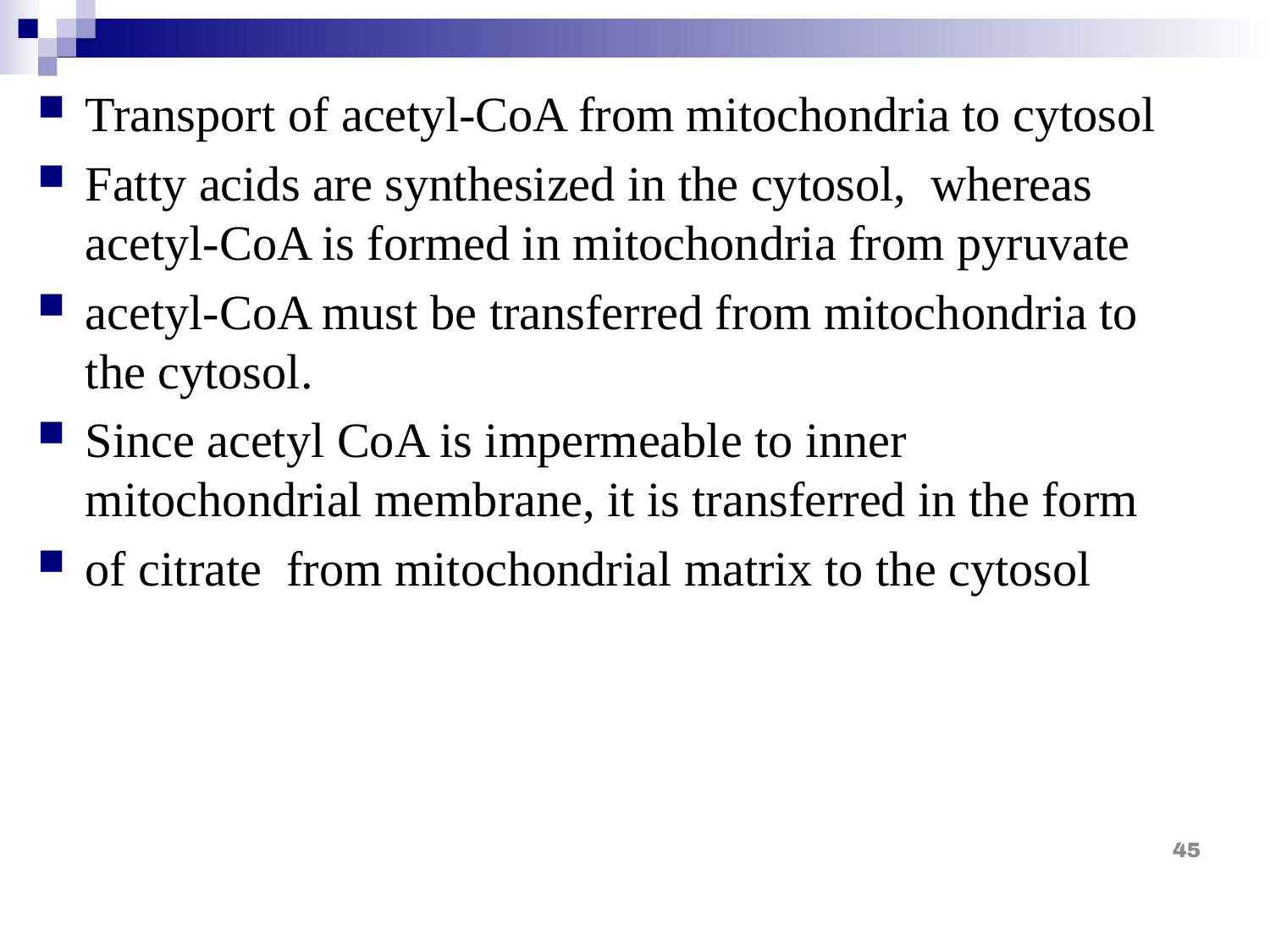

Transport of acetyl-CoA from mitochondria to cytosol
Fatty acids are synthesized in the cytosol,  whereas acetyl-CoA is formed in mitochondria from pyruvate
acetyl-CoA must be transferred from mitochondria to the cytosol.
Since acetyl CoA is impermeable to inner mitochondrial membrane, it is transferred in the form
of citrate  from mitochondrial matrix to the cytosol
45